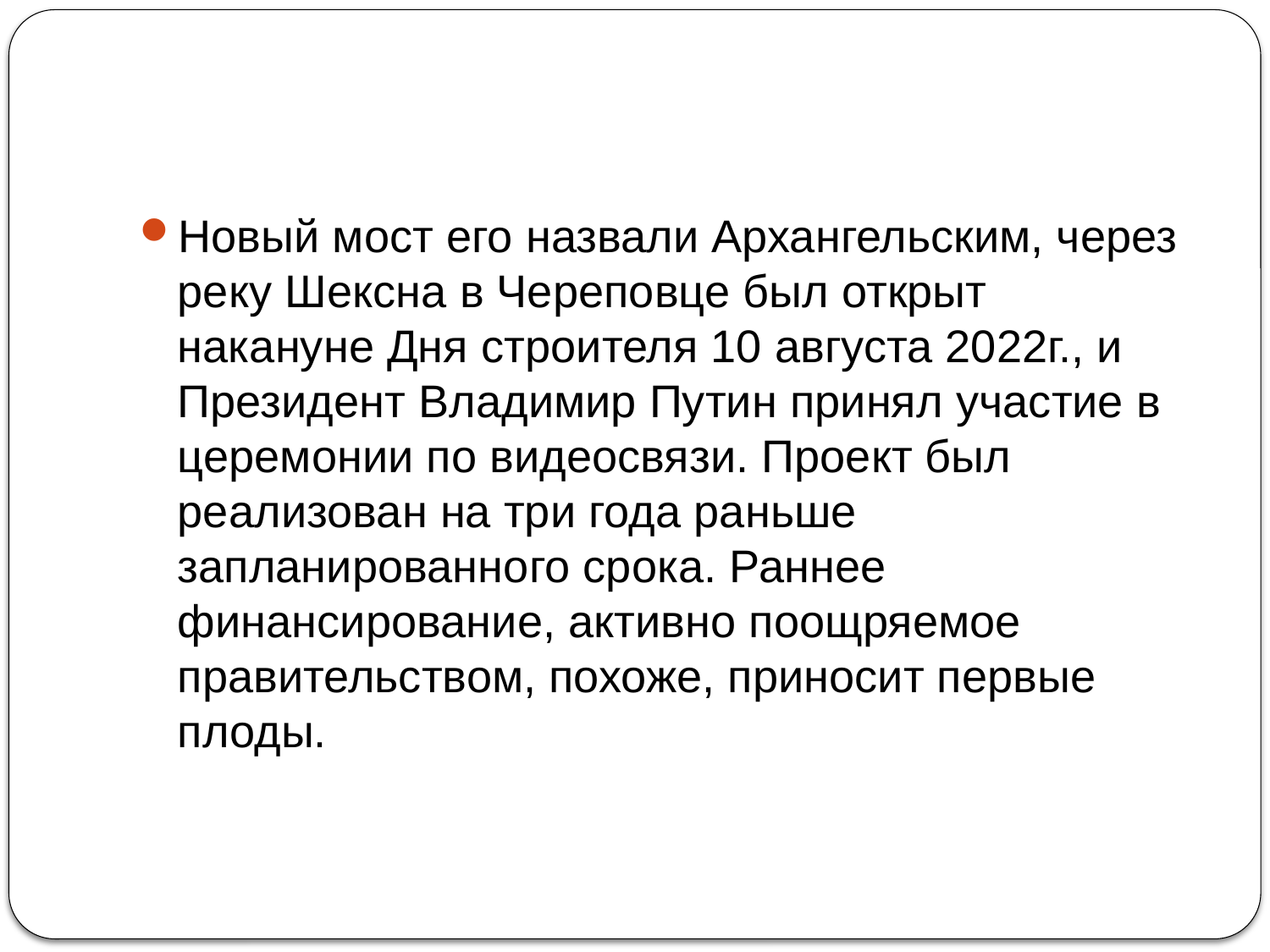

#
Новый мост его назвали Архангельским, через реку Шексна в Череповце был открыт накануне Дня строителя 10 августа 2022г., и Президент Владимир Путин принял участие в церемонии по видеосвязи. Проект был реализован на три года раньше запланированного срока. Раннее финансирование, активно поощряемое правительством, похоже, приносит первые плоды.